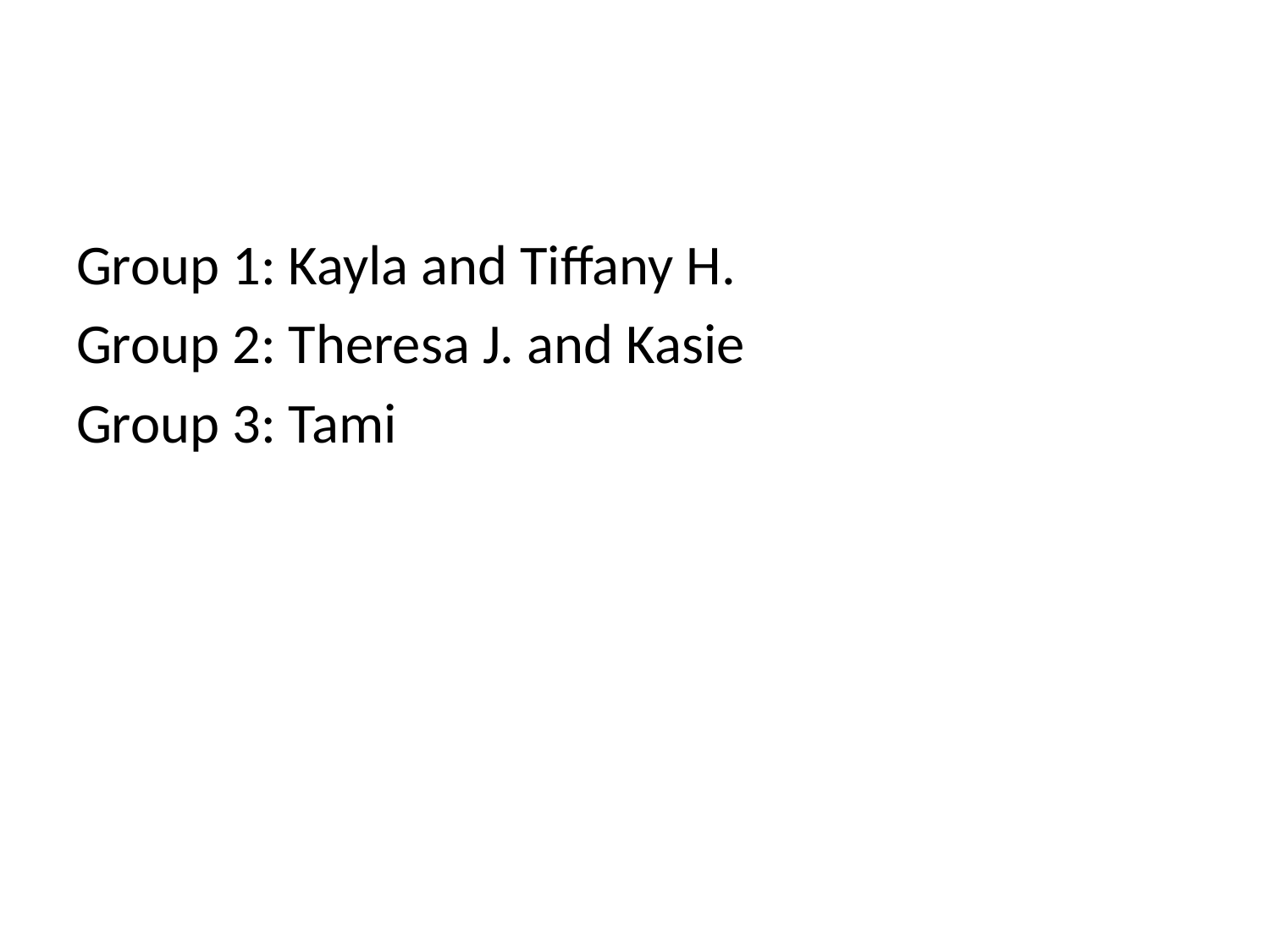

#
Group 1: Kayla and Tiffany H.
Group 2: Theresa J. and Kasie
Group 3: Tami